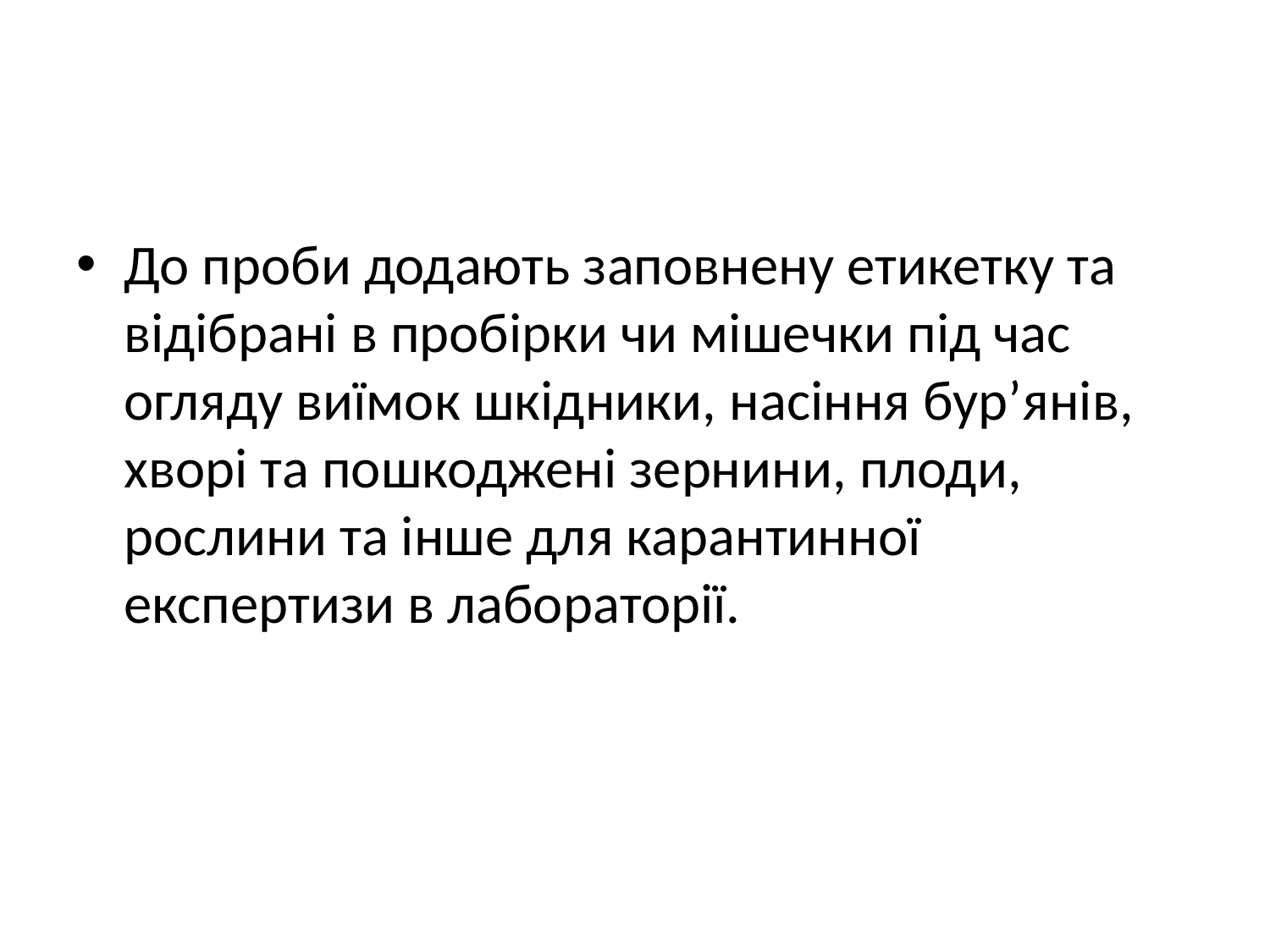

#
До проби додають заповнену етикетку та відібрані в пробірки чи мішечки під час огляду виїмок шкідники, насіння бур’янів, хворі та пошкоджені зернини, плоди, рослини та інше для карантинної експертизи в лабораторії.